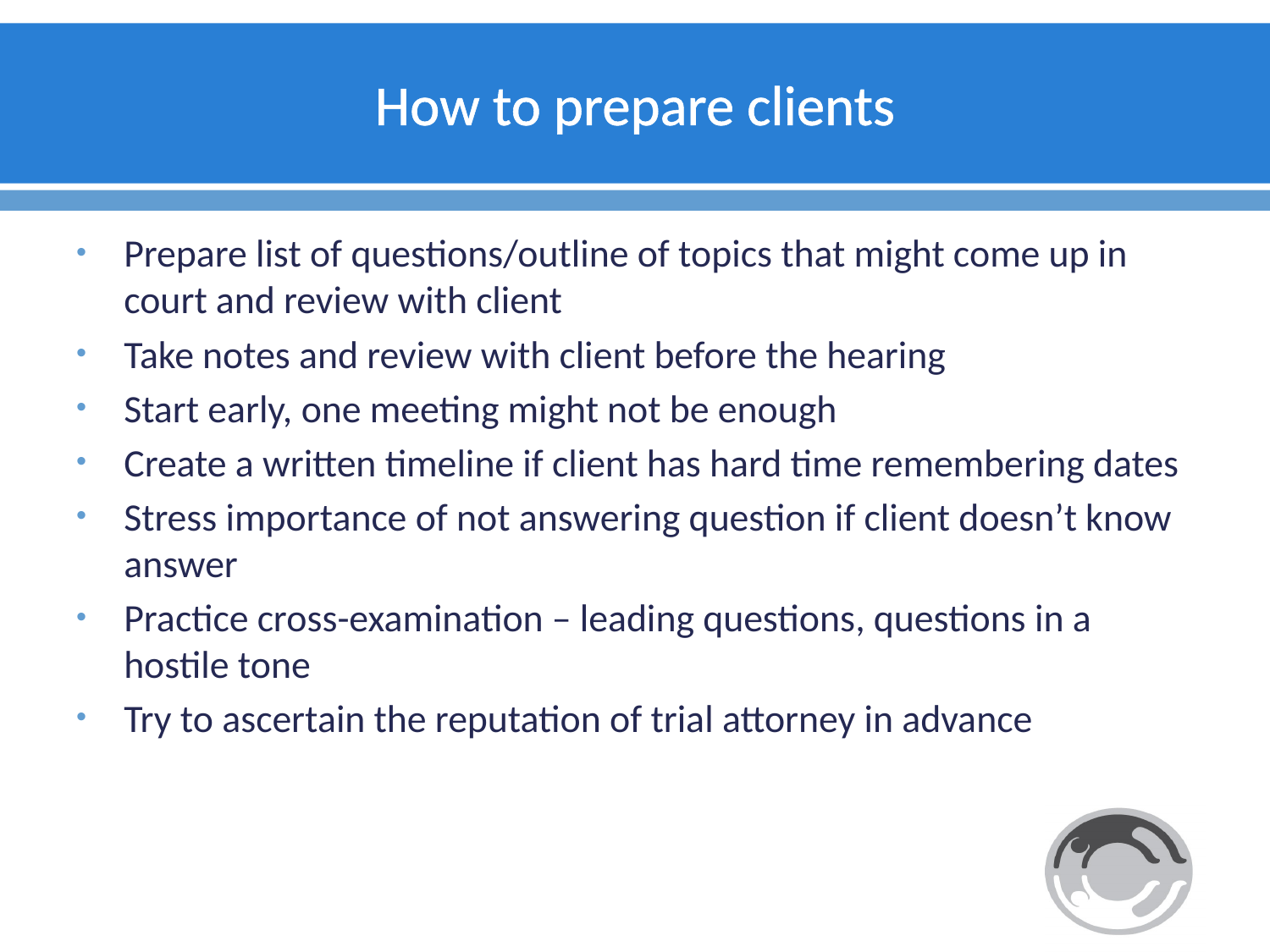

# How to prepare clients
Prepare list of questions/outline of topics that might come up in court and review with client
Take notes and review with client before the hearing
Start early, one meeting might not be enough
Create a written timeline if client has hard time remembering dates
Stress importance of not answering question if client doesn’t know answer
Practice cross-examination – leading questions, questions in a hostile tone
Try to ascertain the reputation of trial attorney in advance